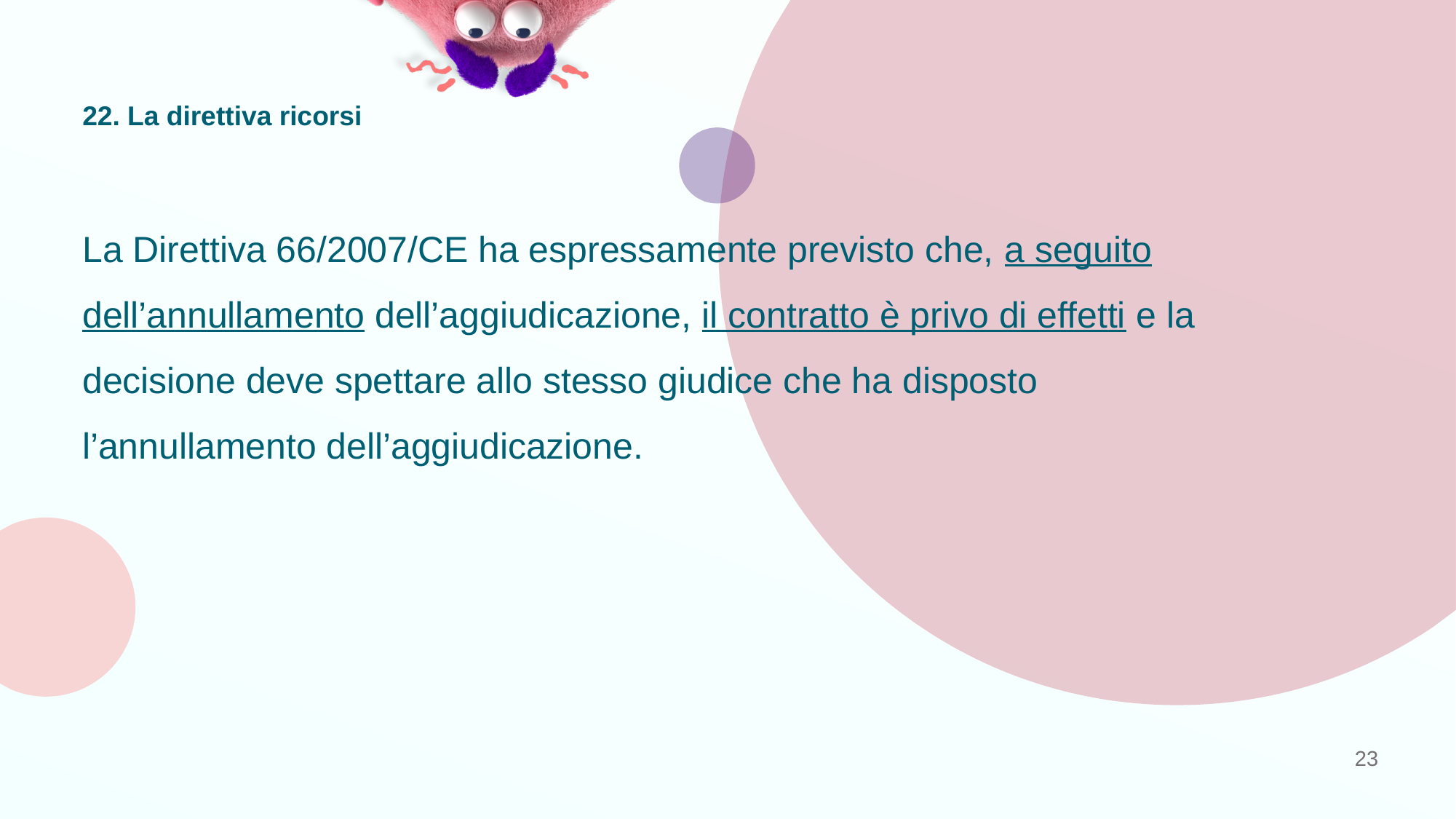

# 22. La direttiva ricorsi
La Direttiva 66/2007/CE ha espressamente previsto che, a seguito dell’annullamento dell’aggiudicazione, il contratto è privo di effetti e la decisione deve spettare allo stesso giudice che ha disposto l’annullamento dell’aggiudicazione.
23